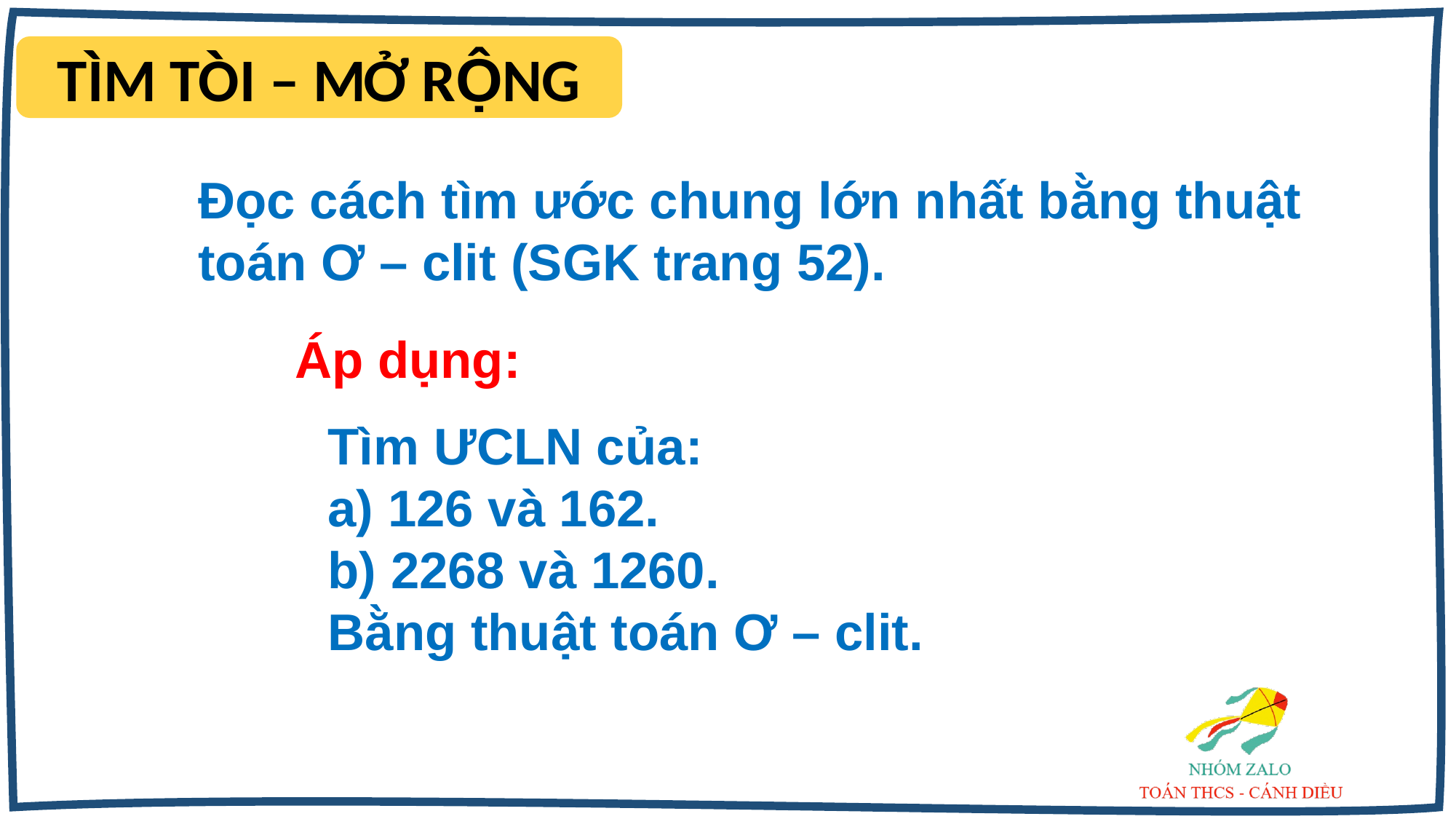

TÌM TÒI – MỞ RỘNG
Đọc cách tìm ước chung lớn nhất bằng thuật toán Ơ – clit (SGK trang 52).
Áp dụng:
Tìm ƯCLN của:
a) 126 và 162.
b) 2268 và 1260.
Bằng thuật toán Ơ – clit.